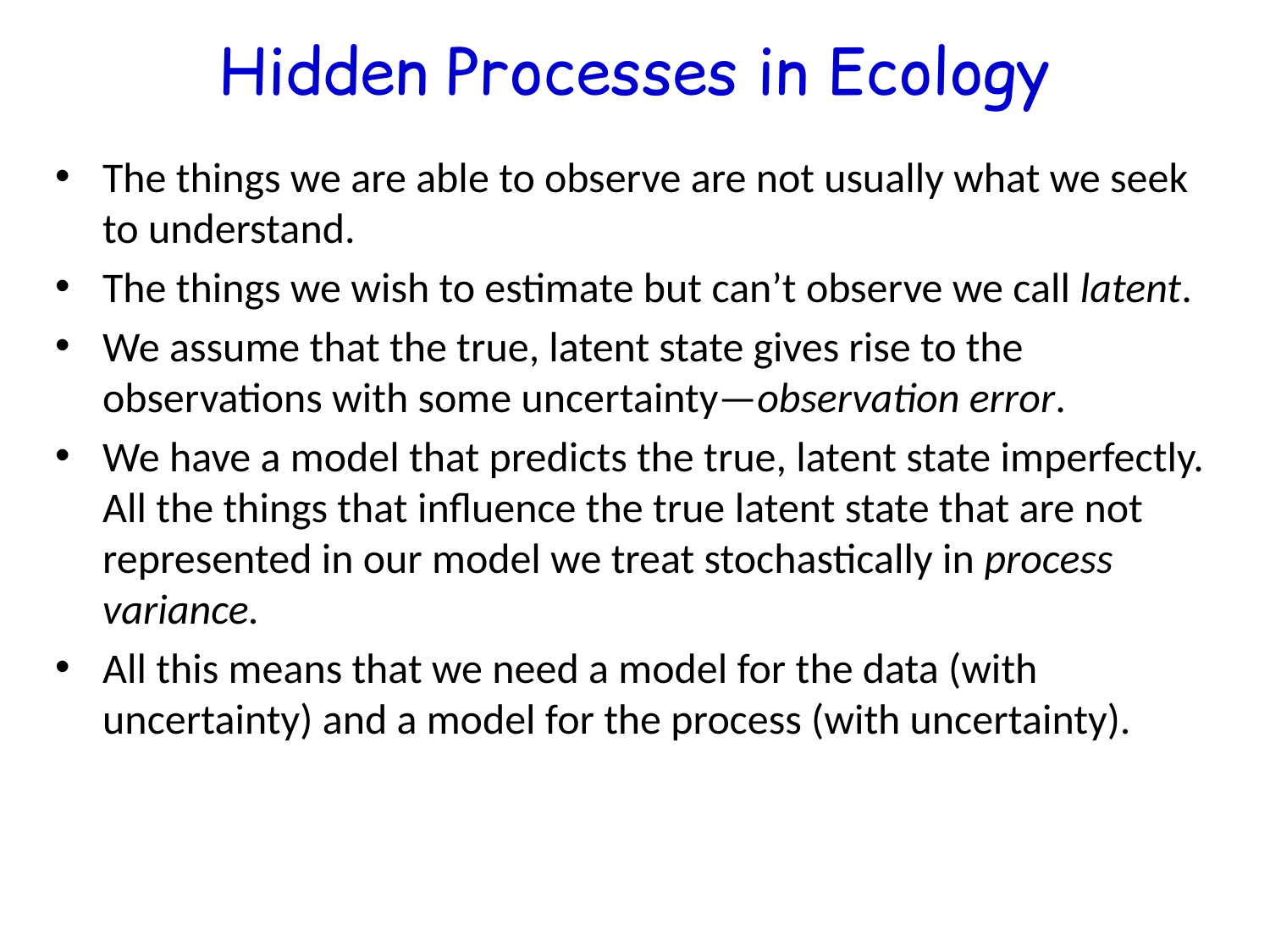

# Hidden Processes in Ecology
The things we are able to observe are not usually what we seek to understand.
The things we wish to estimate but can’t observe we call latent.
We assume that the true, latent state gives rise to the observations with some uncertainty—observation error.
We have a model that predicts the true, latent state imperfectly. All the things that influence the true latent state that are not represented in our model we treat stochastically in process variance.
All this means that we need a model for the data (with uncertainty) and a model for the process (with uncertainty).